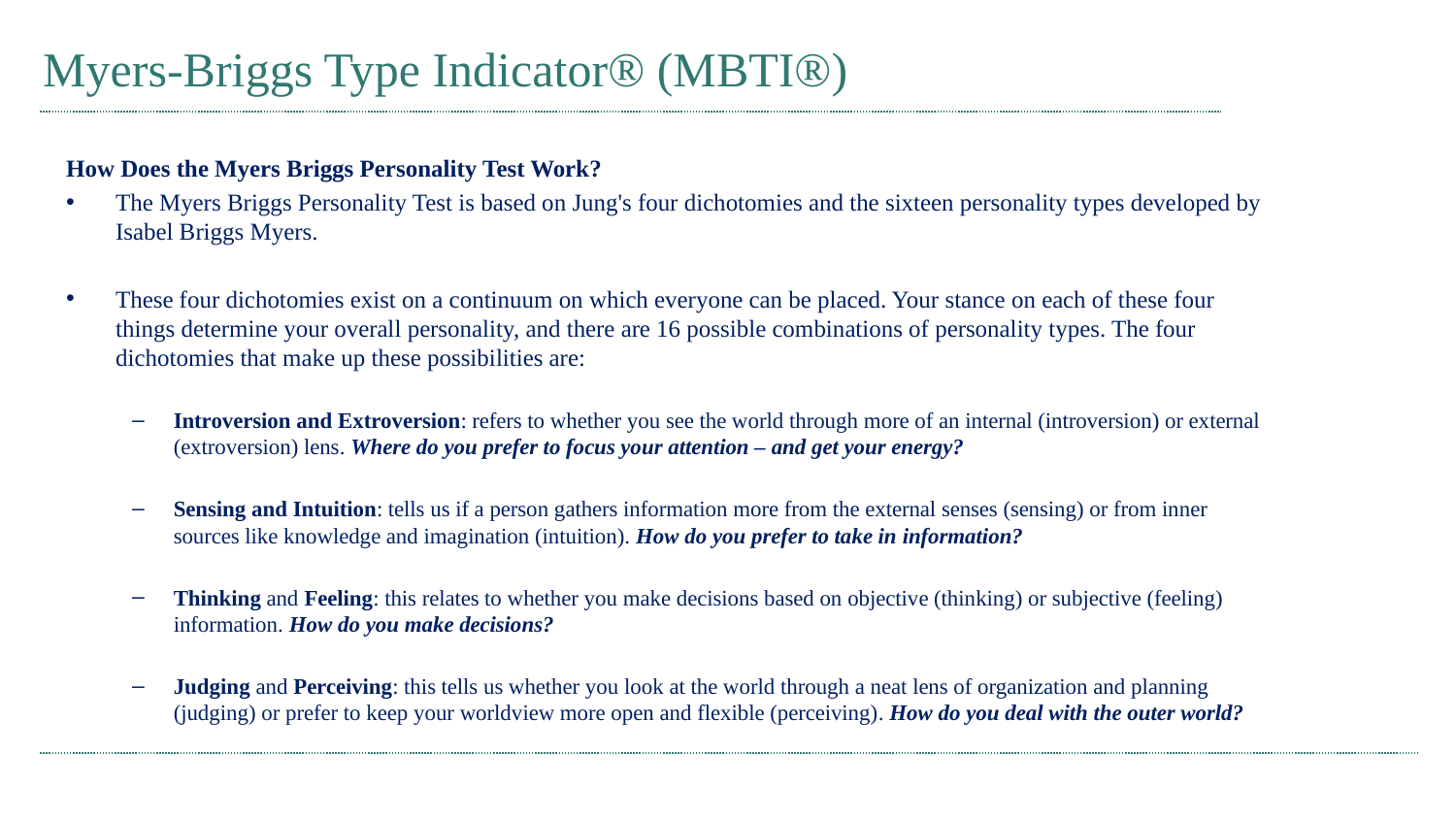

# Myers-Briggs Type Indicator® (MBTI®)
How Does the Myers Briggs Personality Test Work?
The Myers Briggs Personality Test is based on Jung's four dichotomies and the sixteen personality types developed by Isabel Briggs Myers.

These four dichotomies exist on a continuum on which everyone can be placed. Your stance on each of these four things determine your overall personality, and there are 16 possible combinations of personality types. The four dichotomies that make up these possibilities are:

Introversion and Extroversion: refers to whether you see the world through more of an internal (introversion) or external (extroversion) lens. Where do you prefer to focus your attention – and get your energy?

Sensing and Intuition: tells us if a person gathers information more from the external senses (sensing) or from inner sources like knowledge and imagination (intuition). How do you prefer to take in information?

Thinking and Feeling: this relates to whether you make decisions based on objective (thinking) or subjective (feeling) information. How do you make decisions?

Judging and Perceiving: this tells us whether you look at the world through a neat lens of organization and planning (judging) or prefer to keep your worldview more open and flexible (perceiving). How do you deal with the outer world?